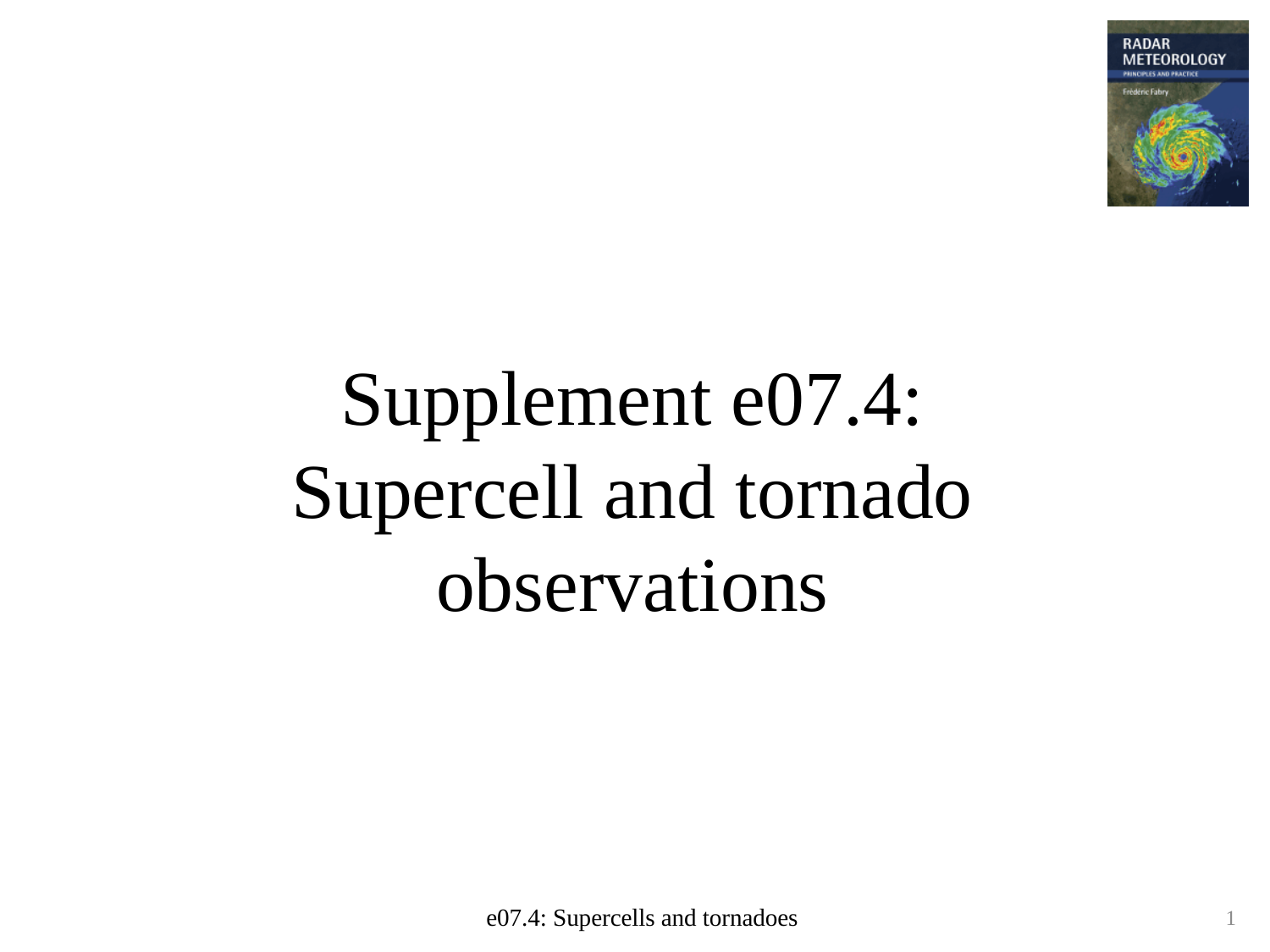

# Supplement e07.4: Supercell and tornado observations
e07.4: Supercells and tornadoes
1